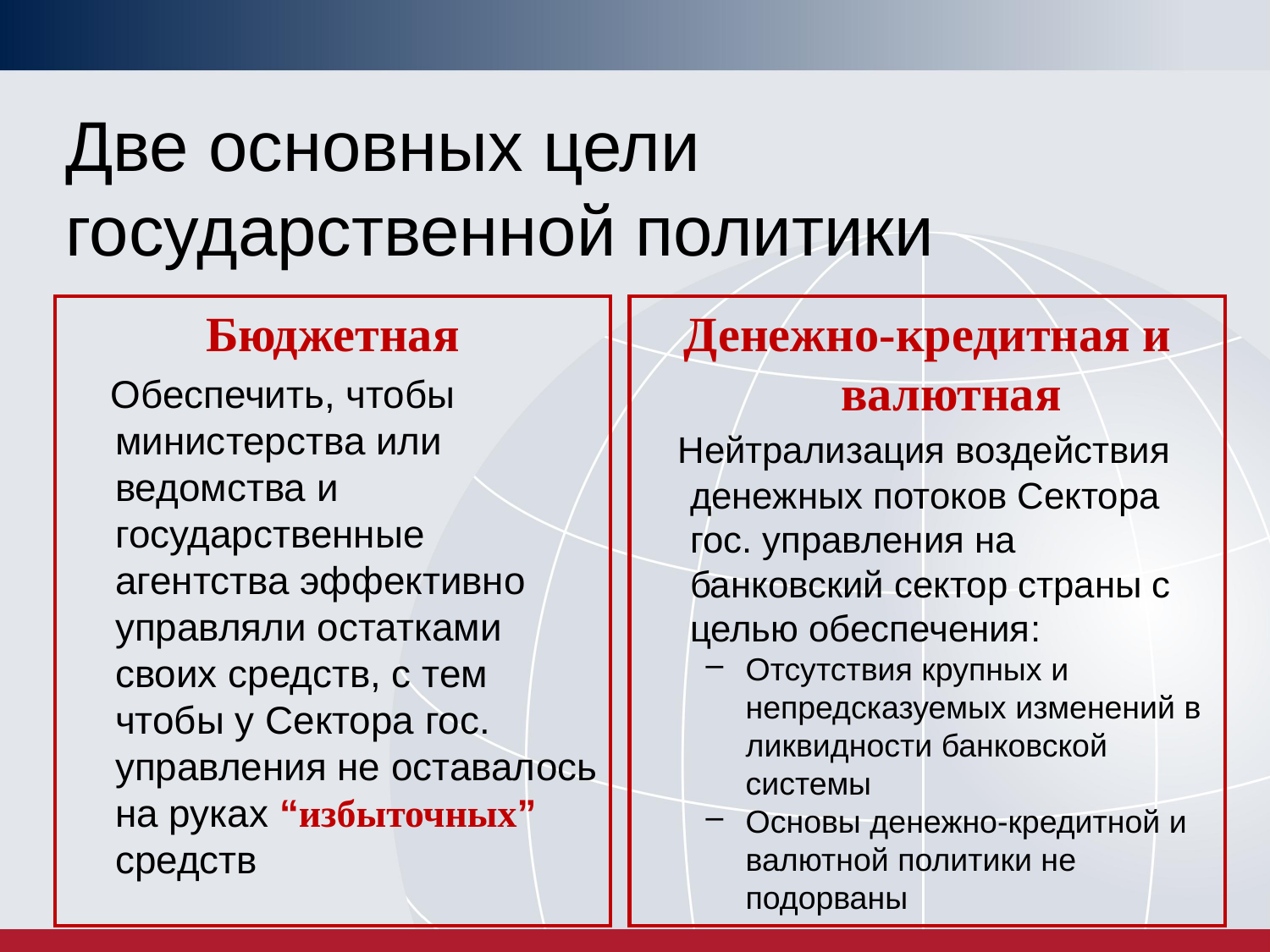

# Две основных цели государственной политики
Бюджетная
    Обеспечить, чтобы министерства или ведомства и государственные агентства эффективно управляли остатками своих средств, с тем чтобы у Сектора гос. управления не оставалось на руках “избыточных” средств
Денежно-кредитная и валютная
   Нейтрализация воздействия денежных потоков Сектора гос. управления на банковский сектор страны с целью обеспечения:
Отсутствия крупных и непредсказуемых изменений в ликвидности банковской системы
Основы денежно-кредитной и валютной политики не подорваны